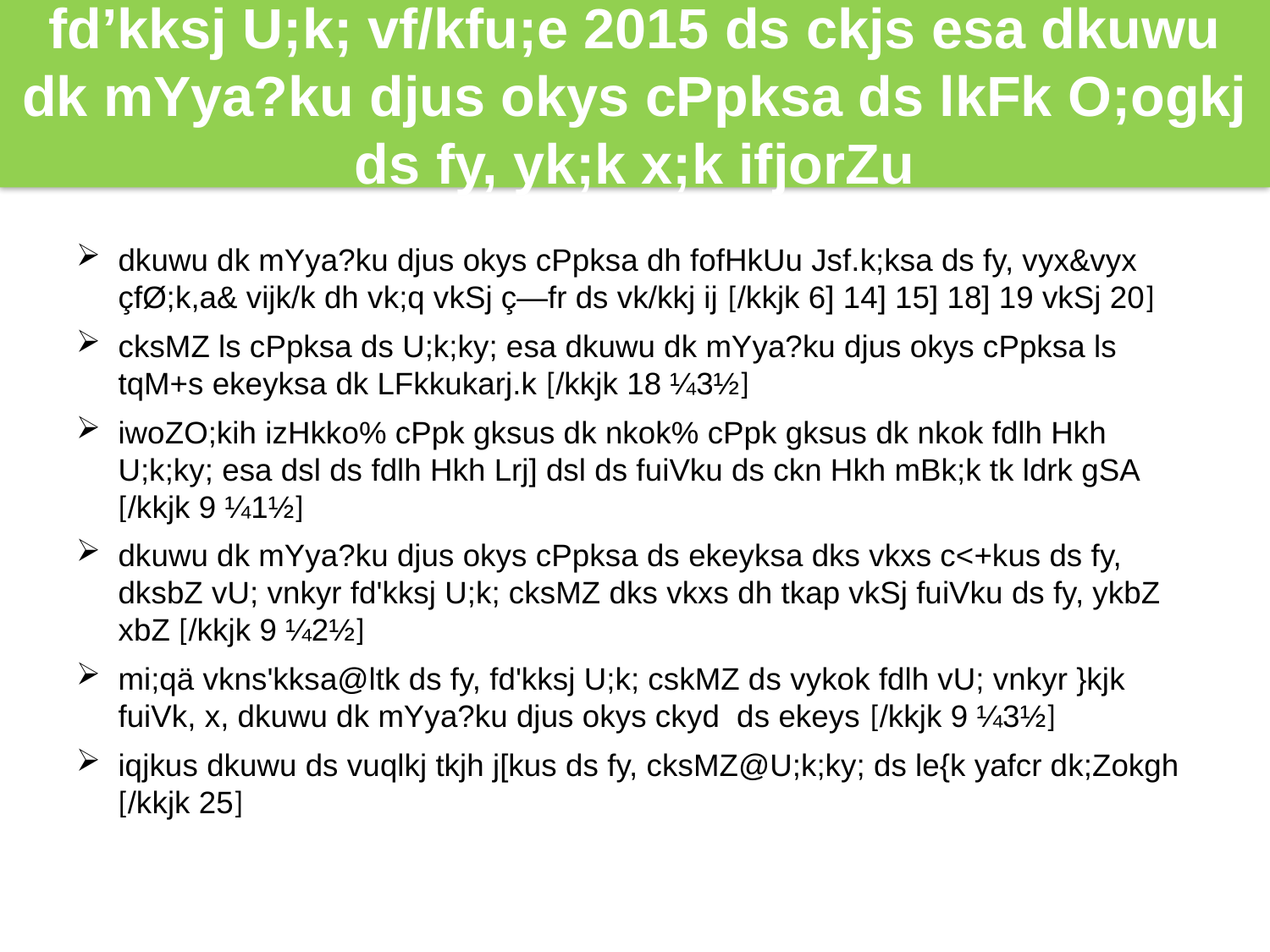

fd’kksj U;k; vf/kfu;e 2015 ds ckjs esa dkuwu dk mYya?ku djus okys cPpksa ds lkFk O;ogkj ds fy, yk;k x;k ifjorZu
dkuwu dk mYya?ku djus okys cPpksa dh fofHkUu Jsf.k;ksa ds fy, vyx&vyx çfØ;k,a& vijk/k dh vk;q vkSj ç—fr ds vk/kkj ij [/kkjk 6] 14] 15] 18] 19 vkSj 20]
cksMZ ls cPpksa ds U;k;ky; esa dkuwu dk mYya?ku djus okys cPpksa ls tqM+s ekeyksa dk LFkkukarj.k [/kkjk 18 ¼3½]
iwoZO;kih izHkko% cPpk gksus dk nkok% cPpk gksus dk nkok fdlh Hkh U;k;ky; esa dsl ds fdlh Hkh Lrj] dsl ds fuiVku ds ckn Hkh mBk;k tk ldrk gSA [/kkjk 9 ¼1½]
dkuwu dk mYya?ku djus okys cPpksa ds ekeyksa dks vkxs c<+kus ds fy, dksbZ vU; vnkyr fd'kksj U;k; cksMZ dks vkxs dh tkap vkSj fuiVku ds fy, ykbZ xbZ [/kkjk 9 ¼2½]
mi;qä vkns'kksa@ltk ds fy, fd'kksj U;k; cskMZ ds vykok fdlh vU; vnkyr }kjk fuiVk, x, dkuwu dk mYya?ku djus okys ckyd  ds ekeys [/kkjk 9 ¼3½]
iqjkus dkuwu ds vuqlkj tkjh j[kus ds fy, cksMZ@U;k;ky; ds le{k yafcr dk;Zokgh
[/kkjk 25]
#